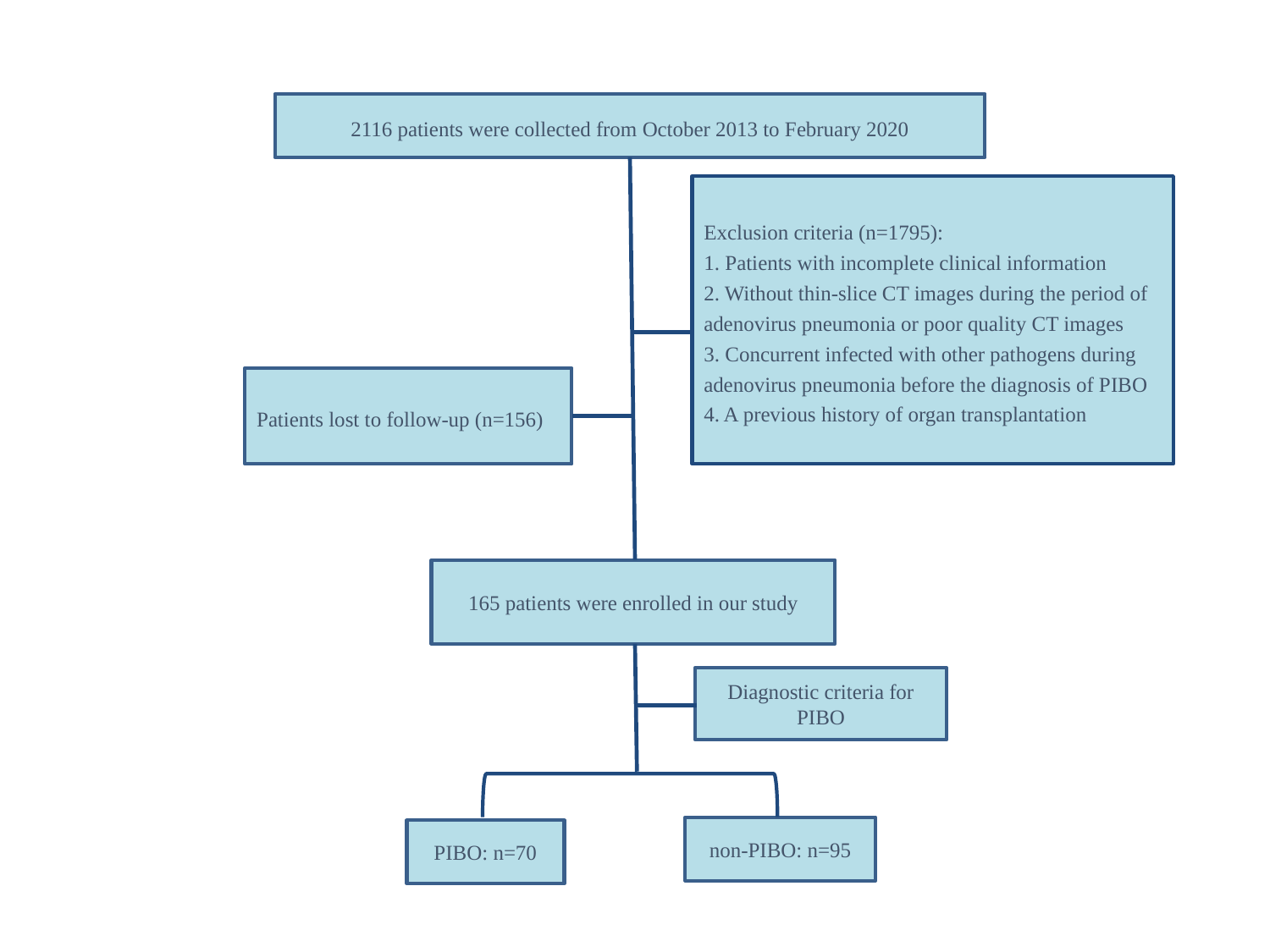

2116 patients were collected from October 2013 to February 2020
Exclusion criteria (n=1795):
1. Patients with incomplete clinical information
2. Without thin-slice CT images during the period of adenovirus pneumonia or poor quality CT images
3. Concurrent infected with other pathogens during adenovirus pneumonia before the diagnosis of PIBO
4. A previous history of organ transplantation
Patients lost to follow-up (n=156)
165 patients were enrolled in our study

Diagnostic criteria for PIBO
non-PIBO: n=95
PIBO: n=70